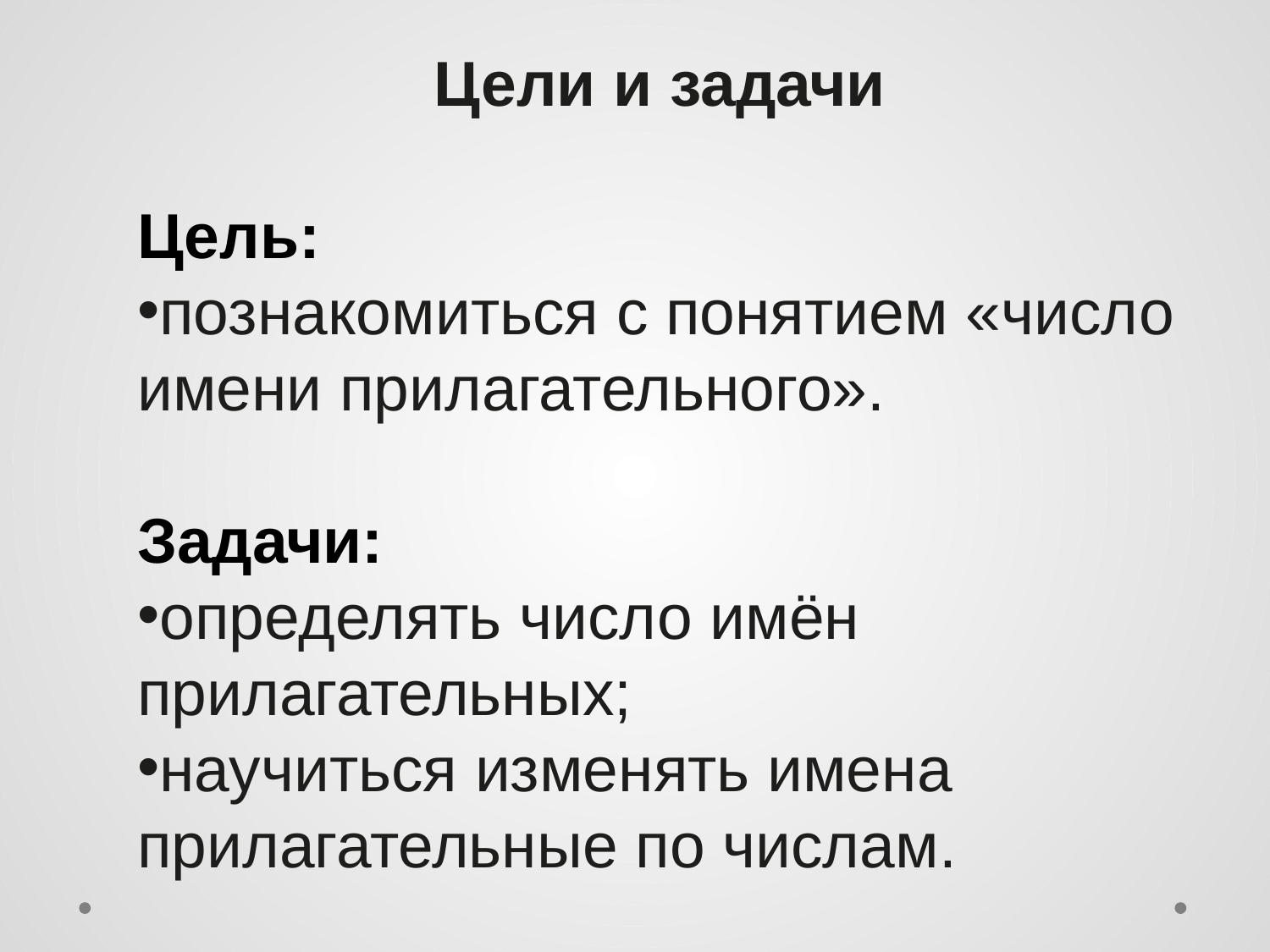

Цели и задачи

Цель:
познакомиться с понятием «число имени прилагательного».

Задачи:
определять число имён прилагательных;
научиться изменять имена прилагательные по числам.